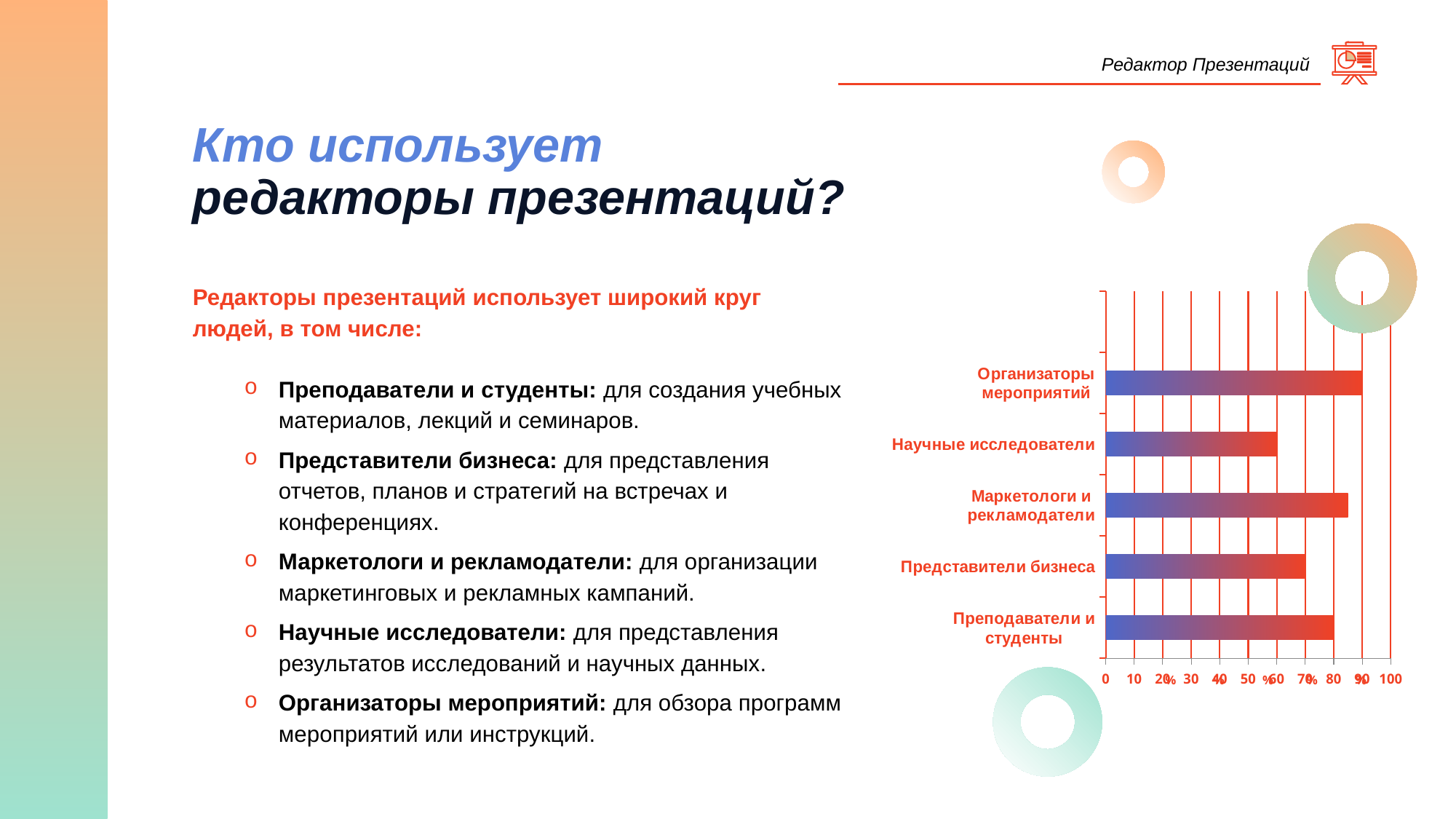

# Кто использует редакторы презентаций?

### Chart

| Category |  |  |  |
|---|---|---|---|
| Преподаватели и студенты | 80.0 | None | None |
| Представители бизнеса | 70.0 | None | None |
| Маркетологи и рекламодатели | 85.0 | None | None |
| Научные исследователи | 60.0 | None | None |
| Организаторы мероприятий | 90.0 | None | None |
|  | None | None | None |
Редакторы презентаций использует широкий круг людей, в том числе:
Преподаватели и студенты: для создания учебных материалов, лекций и семинаров.
Представители бизнеса: для представления отчетов, планов и стратегий на встречах и конференциях.
Маркетологи и рекламодатели: для организации маркетинговых и рекламных кампаний.
Научные исследователи: для представления результатов исследований и научных данных.
Организаторы мероприятий: для обзора программ мероприятий или инструкций.
%
%
%
%
%

4